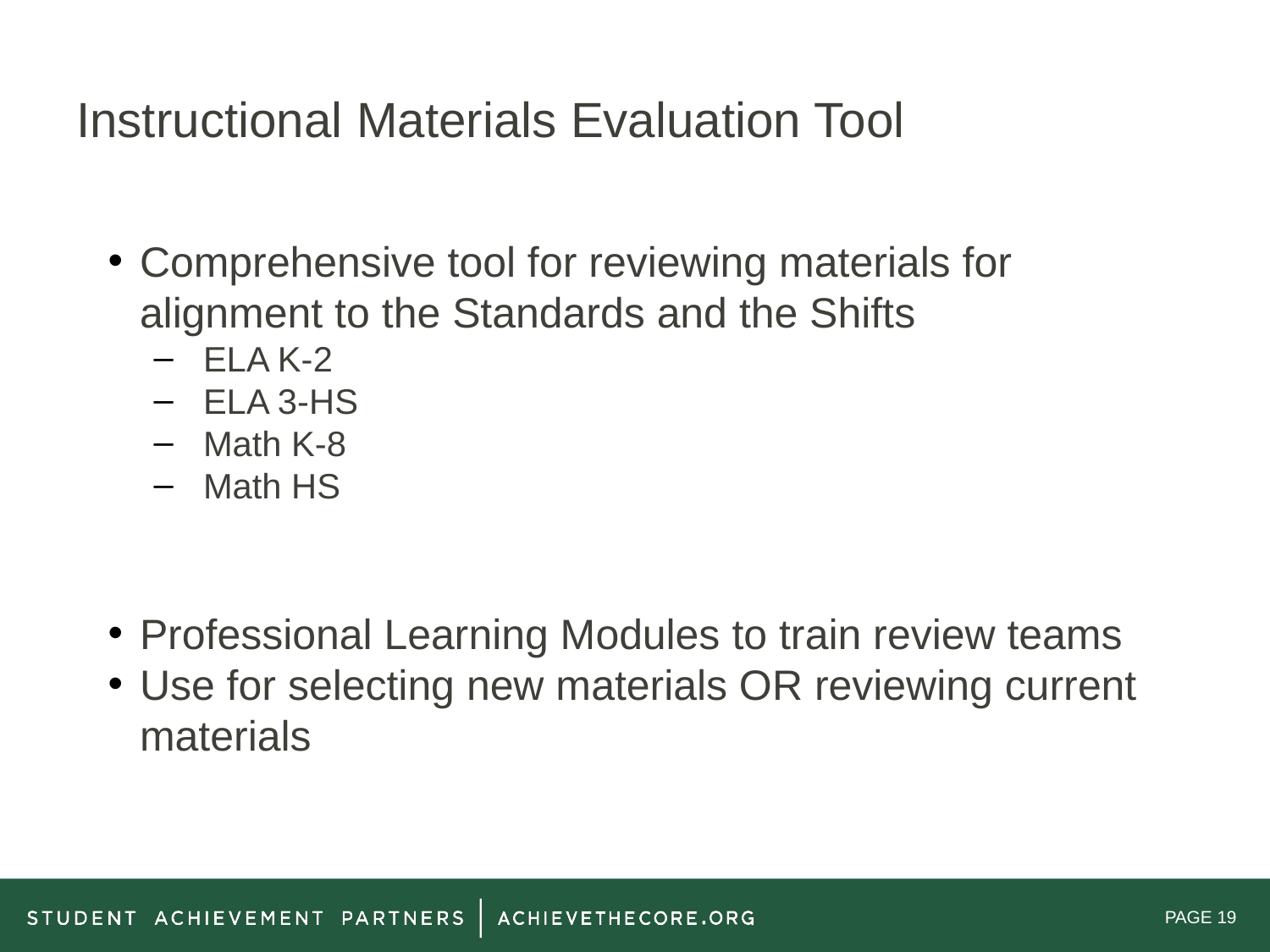

# Instructional Materials Evaluation Tool
Comprehensive tool for reviewing materials for alignment to the Standards and the Shifts
ELA K-2
ELA 3-HS
Math K-8
Math HS

Professional Learning Modules to train review teams
Use for selecting new materials OR reviewing current materials